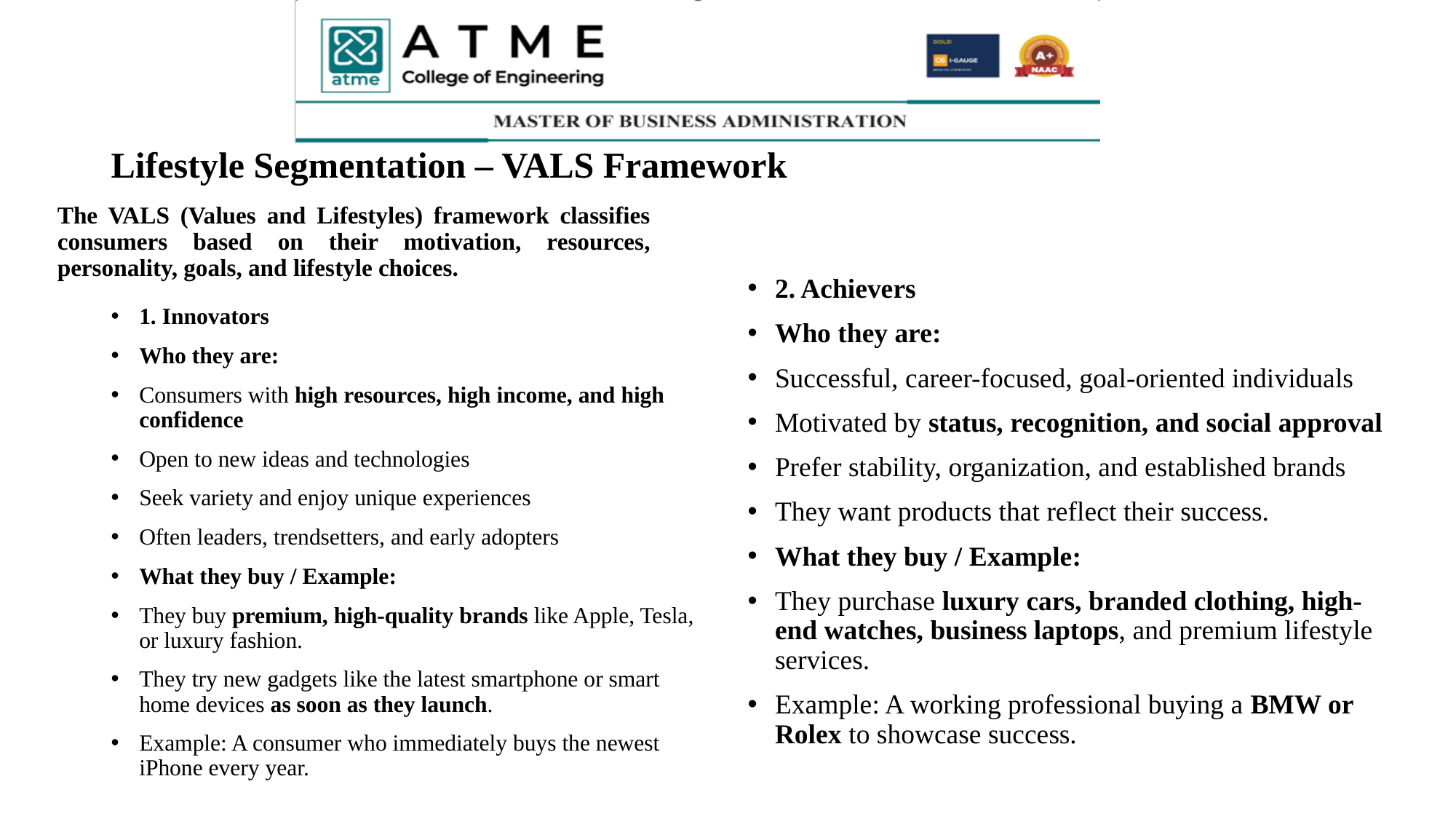

# Lifestyle Segmentation – VALS Framework
The VALS (Values and Lifestyles) framework classifies consumers based on their motivation, resources, personality, goals, and lifestyle choices.

2. Achievers
Who they are:
Successful, career-focused, goal-oriented individuals
Motivated by status, recognition, and social approval
Prefer stability, organization, and established brands
They want products that reflect their success.
What they buy / Example:
They purchase luxury cars, branded clothing, high-end watches, business laptops, and premium lifestyle services.
Example: A working professional buying a BMW or Rolex to showcase success.

1. Innovators
Who they are:
Consumers with high resources, high income, and high confidence
Open to new ideas and technologies
Seek variety and enjoy unique experiences
Often leaders, trendsetters, and early adopters
What they buy / Example:
They buy premium, high-quality brands like Apple, Tesla, or luxury fashion.
They try new gadgets like the latest smartphone or smart home devices as soon as they launch.
Example: A consumer who immediately buys the newest iPhone every year.